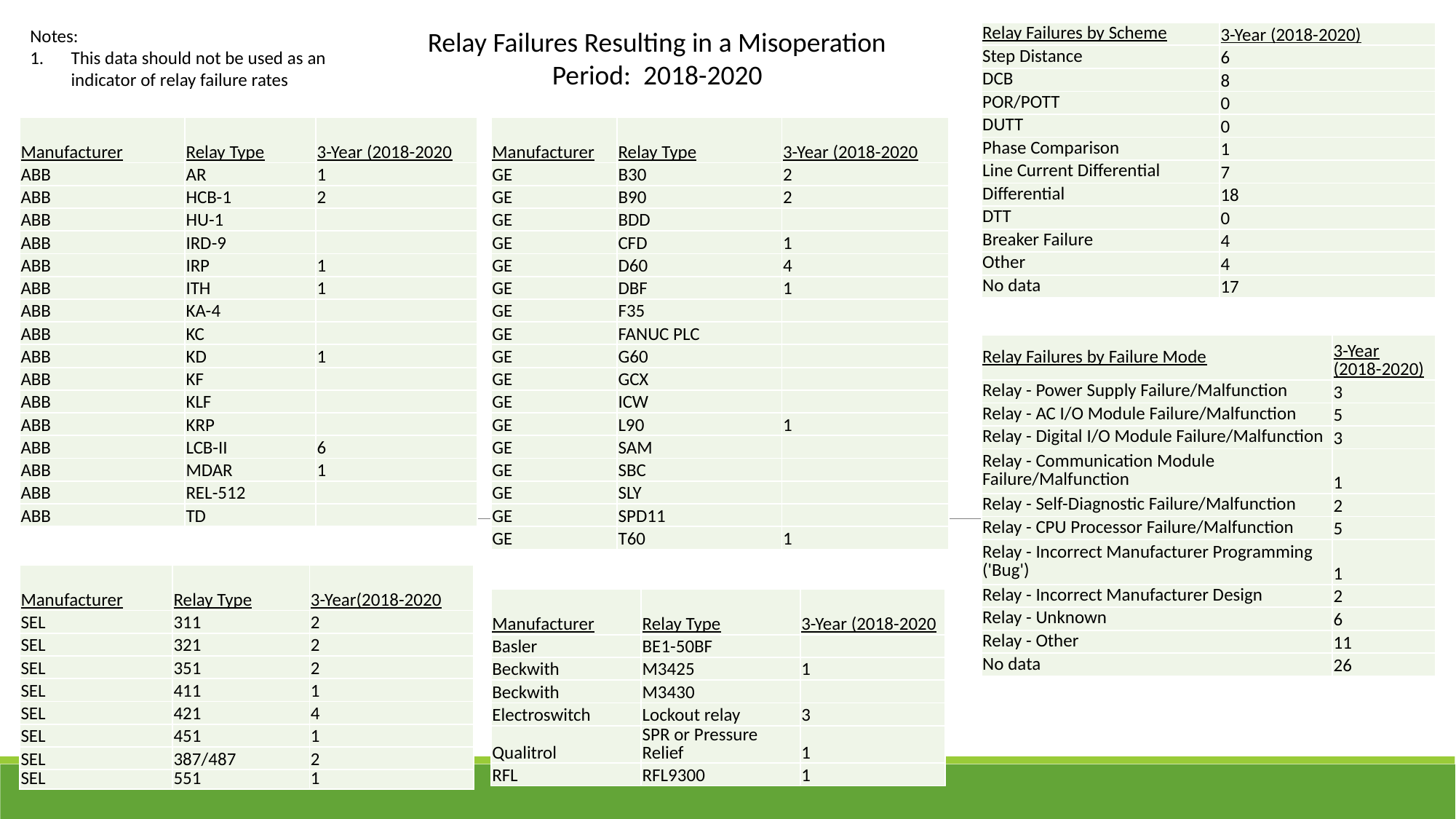

Notes:
This data should not be used as an indicator of relay failure rates
Relay Failures Resulting in a Misoperation
Period:  2018-2020
| Relay Failures by Scheme | 3-Year (2018-2020) |
| --- | --- |
| Step Distance | 6 |
| DCB | 8 |
| POR/POTT | 0 |
| DUTT | 0 |
| Phase Comparison | 1 |
| Line Current Differential | 7 |
| Differential | 18 |
| DTT | 0 |
| Breaker Failure | 4 |
| Other | 4 |
| No data | 17 |
| Manufacturer | Relay Type | 3-Year (2018-2020 |
| --- | --- | --- |
| ABB | AR | 1 |
| ABB | HCB-1 | 2 |
| ABB | HU-1 |  |
| ABB | IRD-9 |  |
| ABB | IRP | 1 |
| ABB | ITH | 1 |
| ABB | KA-4 |  |
| ABB | KC |  |
| ABB | KD | 1 |
| ABB | KF |  |
| ABB | KLF |  |
| ABB | KRP |  |
| ABB | LCB-II | 6 |
| ABB | MDAR | 1 |
| ABB | REL-512 |  |
| ABB | TD |  |
| Manufacturer | Relay Type | 3-Year (2018-2020 |
| --- | --- | --- |
| GE | B30 | 2 |
| GE | B90 | 2 |
| GE | BDD |  |
| GE | CFD | 1 |
| GE | D60 | 4 |
| GE | DBF | 1 |
| GE | F35 |  |
| GE | FANUC PLC |  |
| GE | G60 |  |
| GE | GCX |  |
| GE | ICW |  |
| GE | L90 | 1 |
| GE | SAM |  |
| GE | SBC |  |
| GE | SLY |  |
| GE | SPD11 |  |
| GE | T60 | 1 |
| Relay Failures by Failure Mode | 3-Year (2018-2020) |
| --- | --- |
| Relay - Power Supply Failure/Malfunction | 3 |
| Relay - AC I/O Module Failure/Malfunction | 5 |
| Relay - Digital I/O Module Failure/Malfunction | 3 |
| Relay - Communication Module Failure/Malfunction | 1 |
| Relay - Self-Diagnostic Failure/Malfunction | 2 |
| Relay - CPU Processor Failure/Malfunction | 5 |
| Relay - Incorrect Manufacturer Programming ('Bug') | 1 |
| Relay - Incorrect Manufacturer Design | 2 |
| Relay - Unknown | 6 |
| Relay - Other | 11 |
| No data | 26 |
| Manufacturer | Relay Type | 3-Year(2018-2020 |
| --- | --- | --- |
| SEL | 311 | 2 |
| SEL | 321 | 2 |
| SEL | 351 | 2 |
| SEL | 411 | 1 |
| SEL | 421 | 4 |
| SEL | 451 | 1 |
| SEL | 387/487 | 2 |
| SEL | 551 | 1 |
| Manufacturer | Relay Type | 3-Year (2018-2020 |
| --- | --- | --- |
| Basler | BE1-50BF |  |
| Beckwith | M3425 | 1 |
| Beckwith | M3430 |  |
| Electroswitch | Lockout relay | 3 |
| Qualitrol | SPR or Pressure Relief | 1 |
| RFL | RFL9300 | 1 |